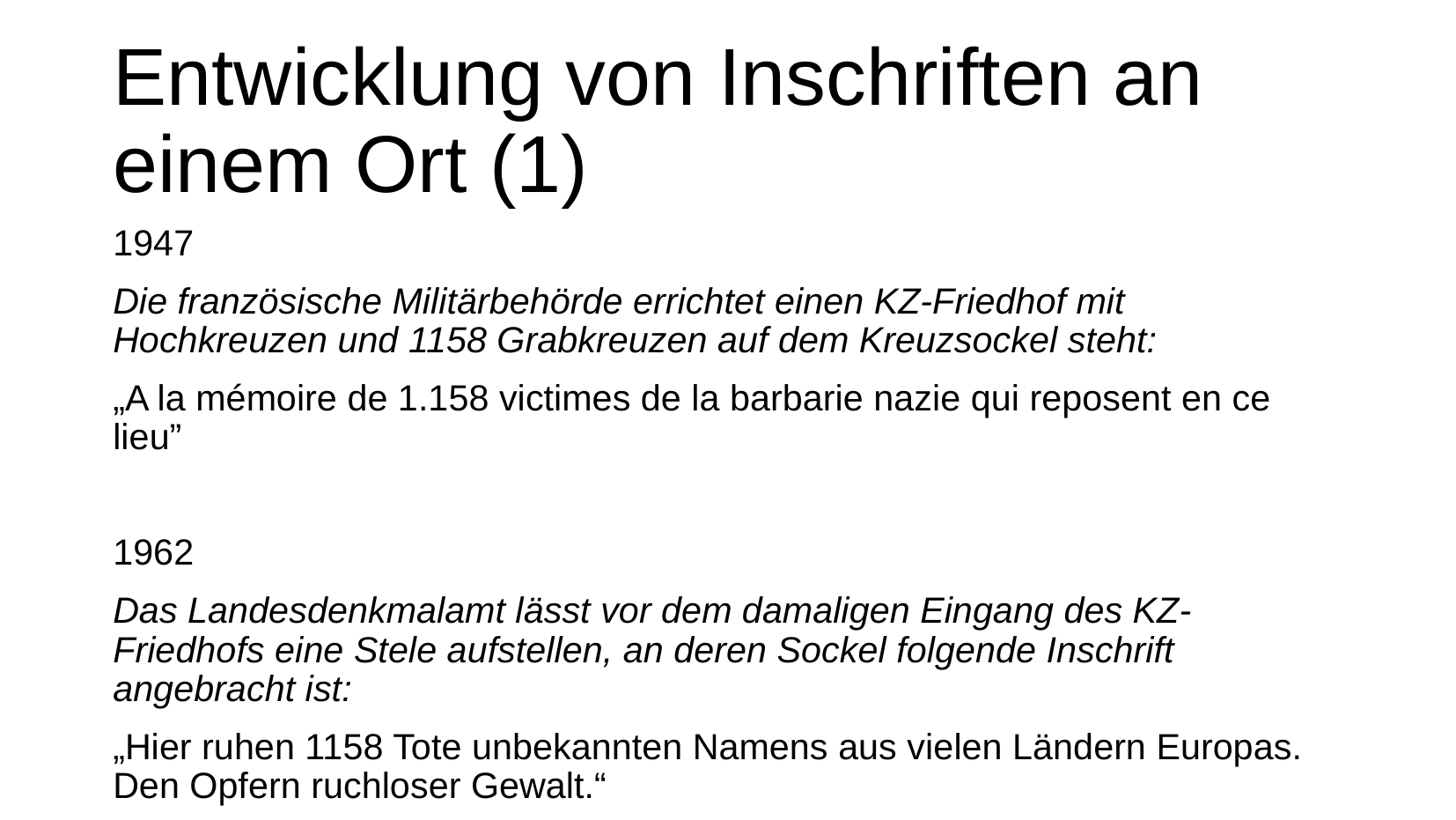

# Entwicklung von Inschriften an einem Ort (1)
1947
Die französische Militärbehörde errichtet einen KZ-Friedhof mit Hochkreuzen und 1158 Grabkreuzen auf dem Kreuzsockel steht:
„A la mémoire de 1.158 victimes de la barbarie nazie qui reposent en ce lieu”

1962
Das Landesdenkmalamt lässt vor dem damaligen Eingang des KZ-Friedhofs eine Stele aufstellen, an deren Sockel folgende Inschrift angebracht ist:
„Hier ruhen 1158 Tote unbekannten Namens aus vielen Ländern Europas. Den Opfern ruchloser Gewalt.“